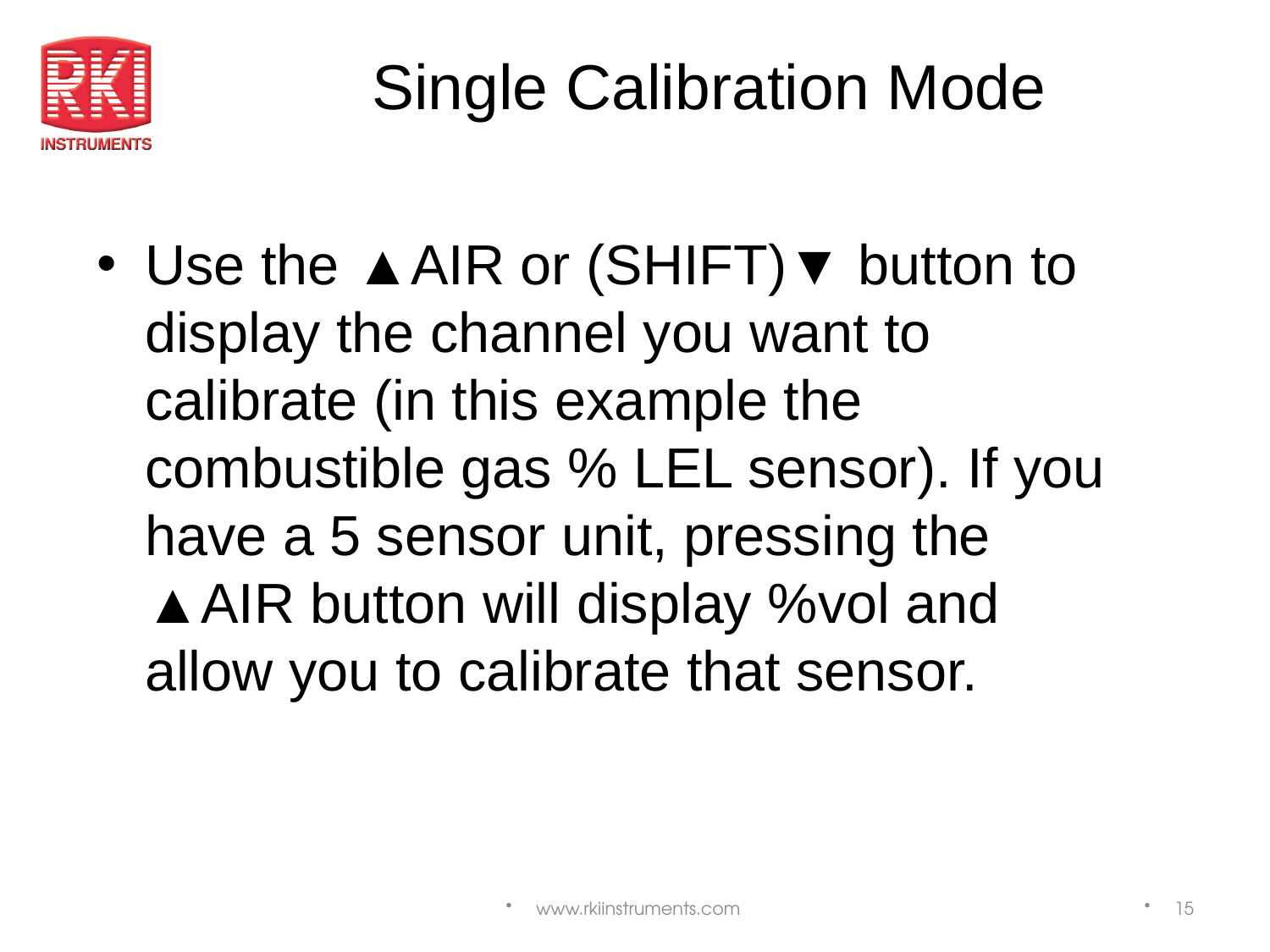

# Single Calibration Mode
Use the ▲AIR or (SHIFT)▼ button to display the channel you want to calibrate (in this example the combustible gas % LEL sensor). If you have a 5 sensor unit, pressing the ▲AIR button will display %vol and allow you to calibrate that sensor.

www.rkiinstruments.com
15